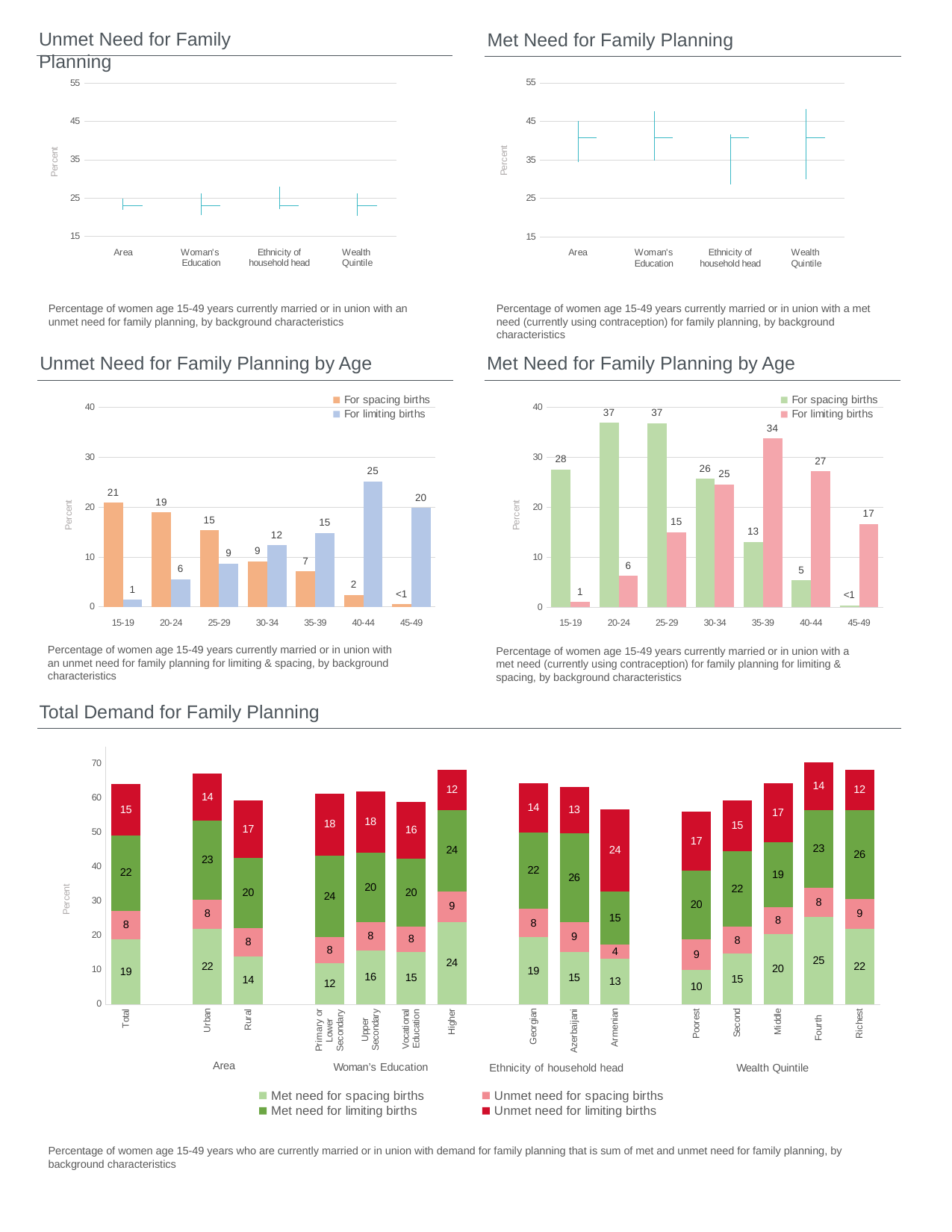

Unmet Need for Family Planning
Met Need for Family Planning

[unsupported chart]

[unsupported chart]

Percentage of women age 15-49 years currently married or in union with a met need (currently using contraception) for family planning, by background characteristics
Percentage of women age 15-49 years currently married or in union with an unmet need for family planning, by background characteristics
Unmet Need for Family Planning by Age
Met Need for Family Planning by Age

### Chart

| Category | For spacing births | For limiting births |
|---|---|---|
| 15-19 | 20.90984779659385 | 1.4416621069824238 |
| 20-24 | 18.95782763444548 | 5.529611736504393 |
| 25-29 | 15.340327339501664 | 8.673753886965518 |
| 30-34 | 9.131673353197051 | 12.39190192313067 |
| 35-39 | 7.0867756516808385 | 14.838265106121863 |
| 40-44 | 2.3769930762543585 | 25.179434827700153 |
| 45-49 | 0.5043901359828383 | 19.870485104398707 |

### Chart

| Category | For spacing births | For limiting births |
|---|---|---|
| 15-19 | 27.621956919116716 | 1.0228009698858336 |
| 20-24 | 36.918095785655886 | 6.2429966908521255 |
| 25-29 | 36.8596402218597 | 14.982420546621036 |
| 30-34 | 25.70605016960219 | 24.580423737699338 |
| 35-39 | 13.07736006260459 | 33.79660390745647 |
| 40-44 | 5.394338176446205 | 27.21377565562951 |
| 45-49 | 0.35662911520663654 | 16.640121688725603 |
Percentage of women age 15-49 years currently married or in union with an unmet need for family planning for limiting & spacing, by background characteristics
Percentage of women age 15-49 years currently married or in union with a met need (currently using contraception) for family planning for limiting & spacing, by background characteristics
Total Demand for Family Planning

### Chart

| Category | Met need for spacing births | Unmet need for spacing births | Met need for limiting births | Unmet need for limiting births |
|---|---|---|---|---|
| Total | 18.861712947685053 | 8.336038552230686 | 22.02850603475433 | 14.806486380149478 |
|  | None | None | None | None |
| Urban | 22.04062587698794 | 8.415083653002064 | 23.047770169790702 | 13.568784170585735 |
| Rural | 13.954432154533691 | 8.214016806610424 | 20.455070264650104 | 16.717124518314844 |
|  | None | None | None | None |
| Primary or
Lower
Secondary | 12.018580487564519 | 7.503577311557669 | 23.84706635850581 | 17.988761728763215 |
| Upper
Secondary | 15.661548527052641 | 8.267638039056722 | 20.200093230480036 | 17.92777989714043 |
| Vocational
Education | 15.137511136419404 | 7.523270429777061 | 19.78219836987608 | 16.412804573393238 |
| Higher | 23.96866597753971 | 8.966075198521667 | 23.637933382497177 | 11.631730477282991 |
|  | None | None | None | None |
| Georgian | 19.469931002738992 | 8.331142283663077 | 22.225167175333105 | 14.425378248853152 |
| Azerbaijani | 15.182179822933884 | 8.77222704867835 | 25.793358567207722 | 13.429963531810085 |
| Armenian | 13.22860781041821 | 4.170441213941096 | 15.439388614911783 | 23.80079486045286 |
|  | None | None | None | None |
| Poorest | 9.98234610379596 | 8.999974799451573 | 19.924404462491264 | 17.200062247346334 |
| Second | 14.692185588435626 | 7.869271746861794 | 21.936524517398723 | 14.93499725563139 |
| Middle | 20.434986701180726 | 7.941847900312097 | 18.781711779747514 | 17.10836954883161 |
| Fourth    | 25.47907626599972 | 8.342207526064023 | 22.69679088448727 | 13.860052971431244 |
| Richest | 21.979720909027822 | 8.607637016044414 | 25.908671792127457 | 11.748839168885391 |
Percentage of women age 15-49 years who are currently married or in union with demand for family planning that is sum of met and unmet need for family planning, by background characteristics